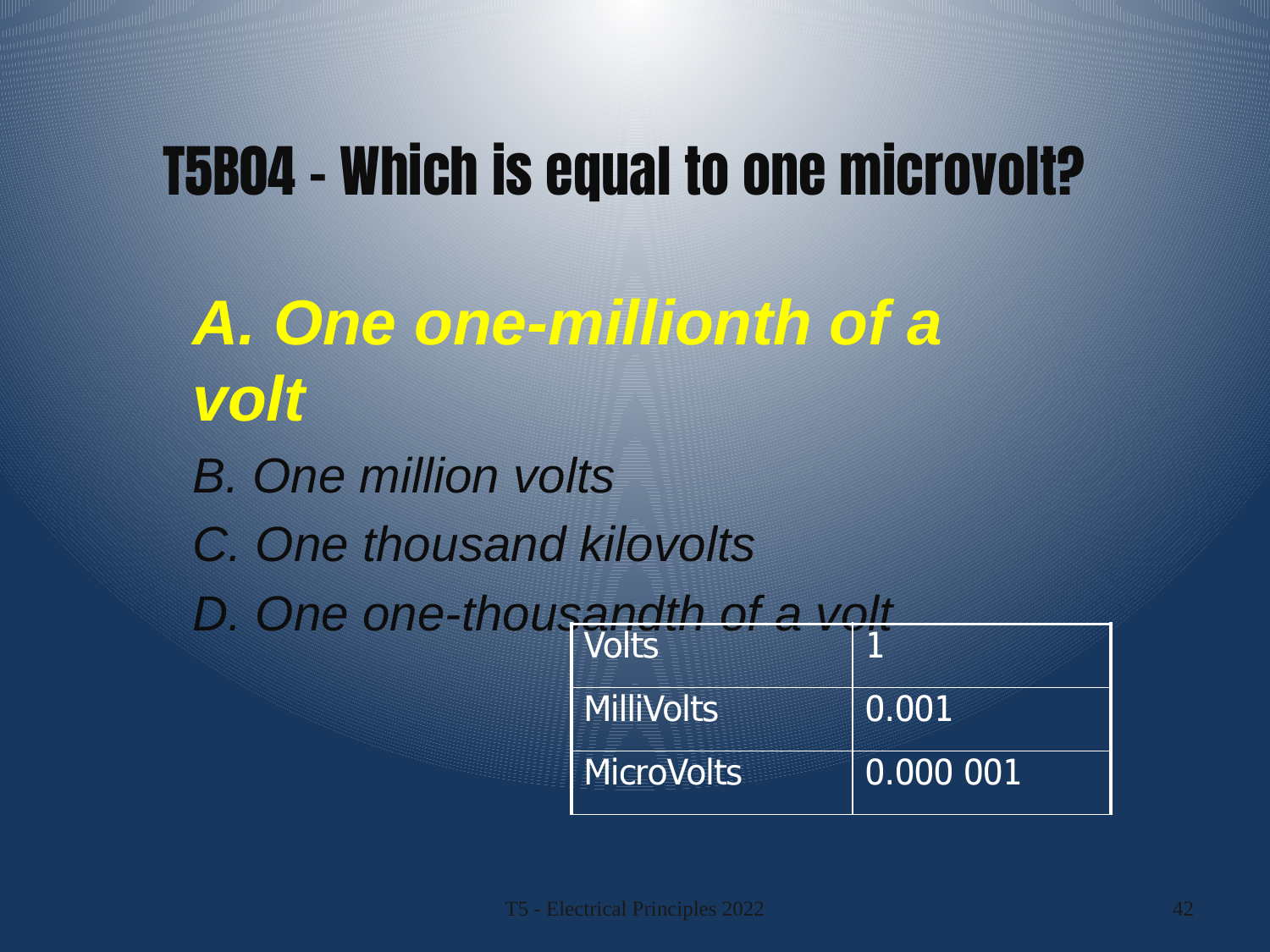

# T5B04 – Which is equal to one microvolt?
A. One one-millionth of a volt
B. One million volts
C. One thousand kilovolts
D. One one-thousandth of a volt
| Volts | 1 |
| --- | --- |
| MilliVolts | 0.001 |
| MicroVolts | 0.000 001 |
T5 - Electrical Principles 2022
42